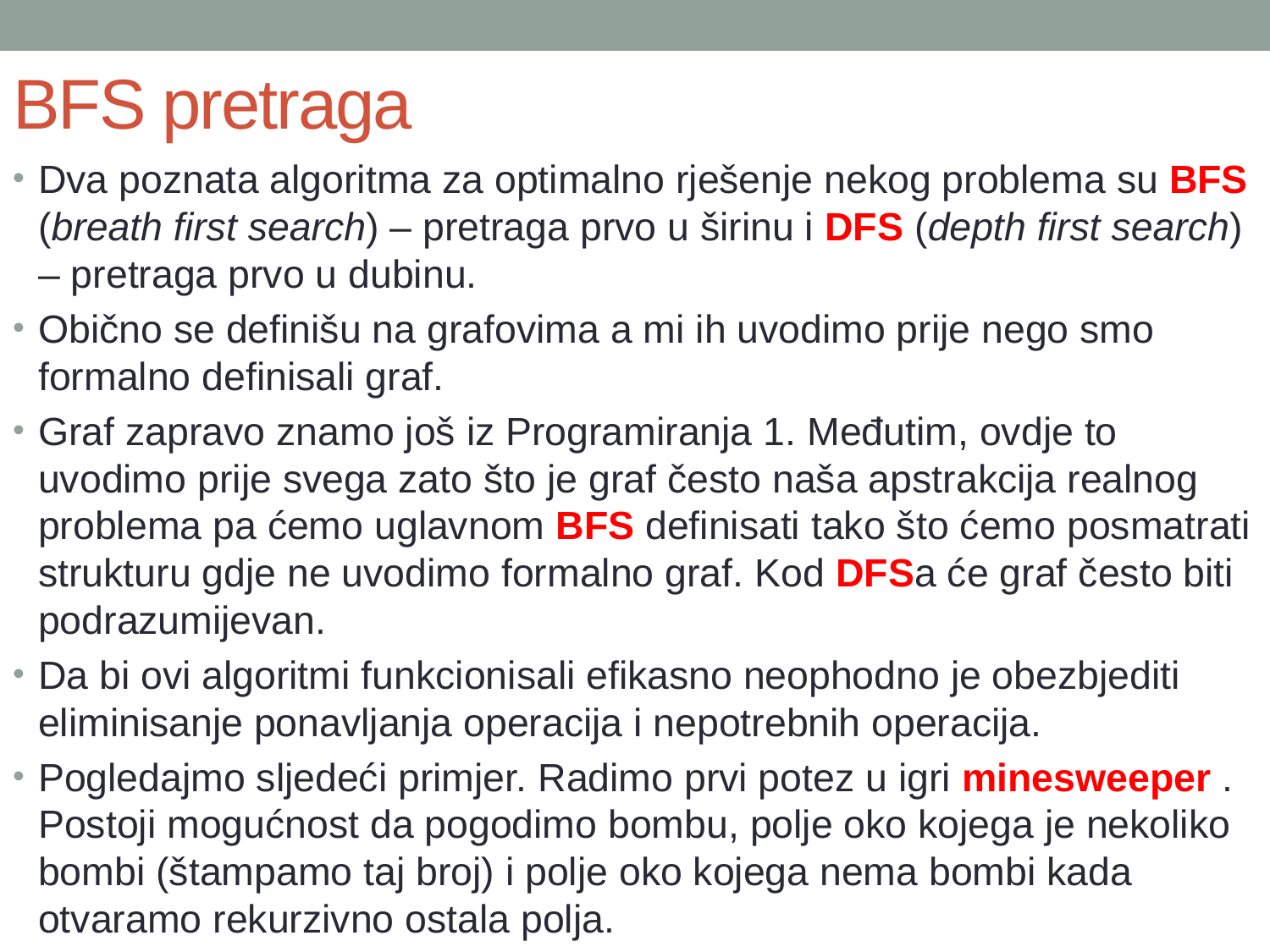

# BFS pretraga
Dva poznata algoritma za optimalno rješenje nekog problema su BFS (breath first search) – pretraga prvo u širinu i DFS (depth first search) – pretraga prvo u dubinu.
Obično se definišu na grafovima a mi ih uvodimo prije nego smo formalno definisali graf.
Graf zapravo znamo još iz Programiranja 1. Međutim, ovdje to uvodimo prije svega zato što je graf često naša apstrakcija realnog problema pa ćemo uglavnom BFS definisati tako što ćemo posmatrati strukturu gdje ne uvodimo formalno graf. Kod DFSa će graf često biti podrazumijevan.
Da bi ovi algoritmi funkcionisali efikasno neophodno je obezbjediti eliminisanje ponavljanja operacija i nepotrebnih operacija.
Pogledajmo sljedeći primjer. Radimo prvi potez u igri minesweeper . Postoji mogućnost da pogodimo bombu, polje oko kojega je nekoliko bombi (štampamo taj broj) i polje oko kojega nema bombi kada otvaramo rekurzivno ostala polja.